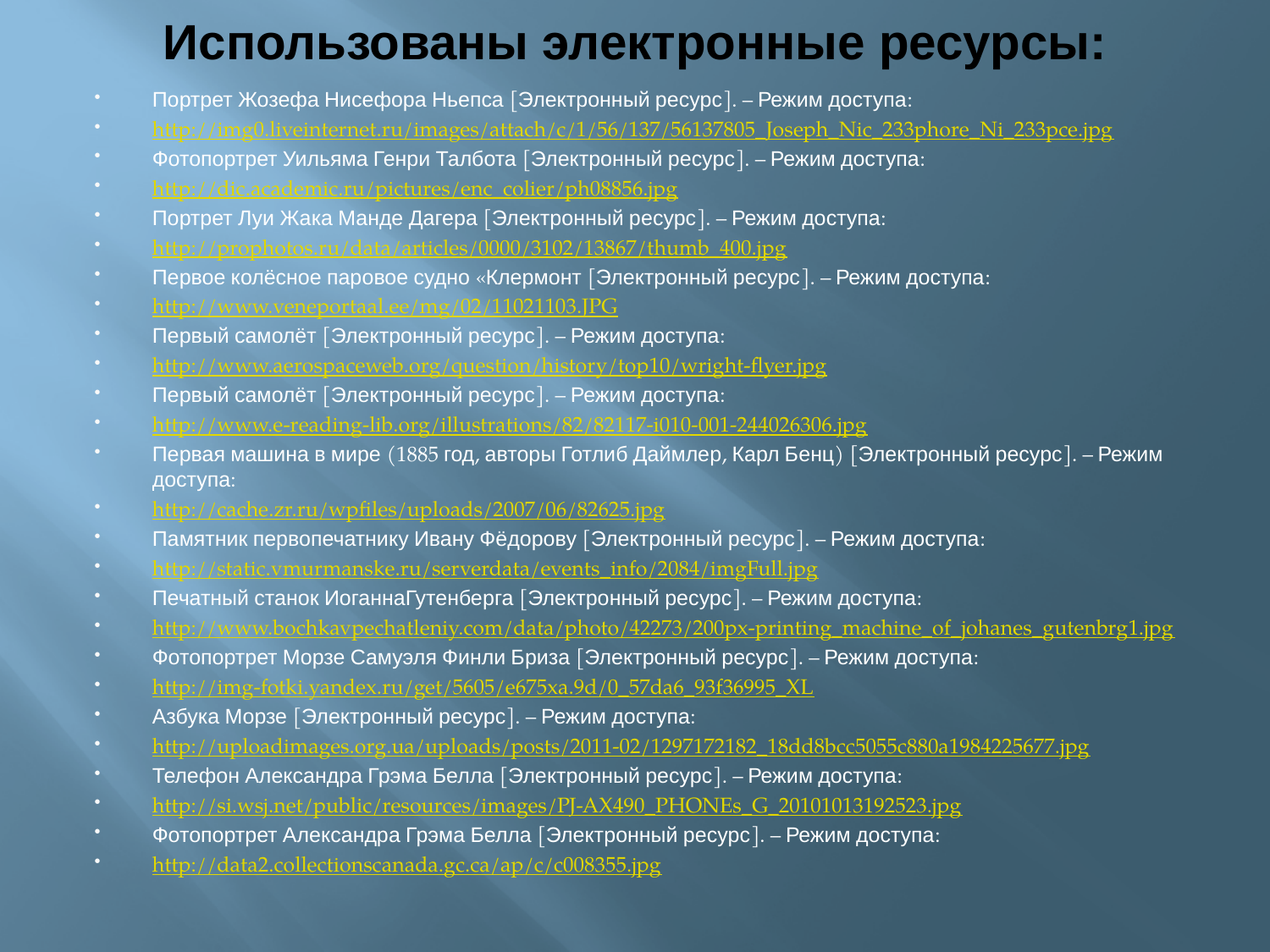

# Использованы электронные ресурсы:
Портрет Жозефа Нисефора Ньепса [Электронный ресурс]. – Режим доступа:
http://img0.liveinternet.ru/images/attach/c/1/56/137/56137805_Joseph_Nic_233phore_Ni_233pce.jpg
Фотопортрет Уильяма Генри Талбота [Электронный ресурс]. – Режим доступа:
http://dic.academic.ru/pictures/enc_colier/ph08856.jpg
Портрет Луи Жака Манде Дагера [Электронный ресурс]. – Режим доступа:
http://prophotos.ru/data/articles/0000/3102/13867/thumb_400.jpg
Первое колёсное паровое судно «Клермонт [Электронный ресурс]. – Режим доступа:
http://www.veneportaal.ee/mg/02/11021103.JPG
Первый самолёт [Электронный ресурс]. – Режим доступа:
http://www.aerospaceweb.org/question/history/top10/wright-flyer.jpg
Первый самолёт [Электронный ресурс]. – Режим доступа:
http://www.e-reading-lib.org/illustrations/82/82117-i010-001-244026306.jpg
Первая машина в мире (1885 год, авторы Готлиб Даймлер, Карл Бенц) [Электронный ресурс]. – Режим доступа:
http://cache.zr.ru/wpfiles/uploads/2007/06/82625.jpg
Памятник первопечатнику Ивану Фёдорову [Электронный ресурс]. – Режим доступа:
http://static.vmurmanske.ru/serverdata/events_info/2084/imgFull.jpg
Печатный станок ИоганнаГутенберга [Электронный ресурс]. – Режим доступа:
http://www.bochkavpechatleniy.com/data/photo/42273/200px-printing_machine_of_johanes_gutenbrg1.jpg
Фотопортрет Морзе Самуэля Финли Бриза [Электронный ресурс]. – Режим доступа:
http://img-fotki.yandex.ru/get/5605/e675xa.9d/0_57da6_93f36995_XL
Азбука Морзе [Электронный ресурс]. – Режим доступа:
http://uploadimages.org.ua/uploads/posts/2011-02/1297172182_18dd8bcc5055c880a1984225677.jpg
Телефон Александра Грэма Белла [Электронный ресурс]. – Режим доступа:
http://si.wsj.net/public/resources/images/PJ-AX490_PHONEs_G_20101013192523.jpg
Фотопортрет Александра Грэма Белла [Электронный ресурс]. – Режим доступа:
http://data2.collectionscanada.gc.ca/ap/c/c008355.jpg